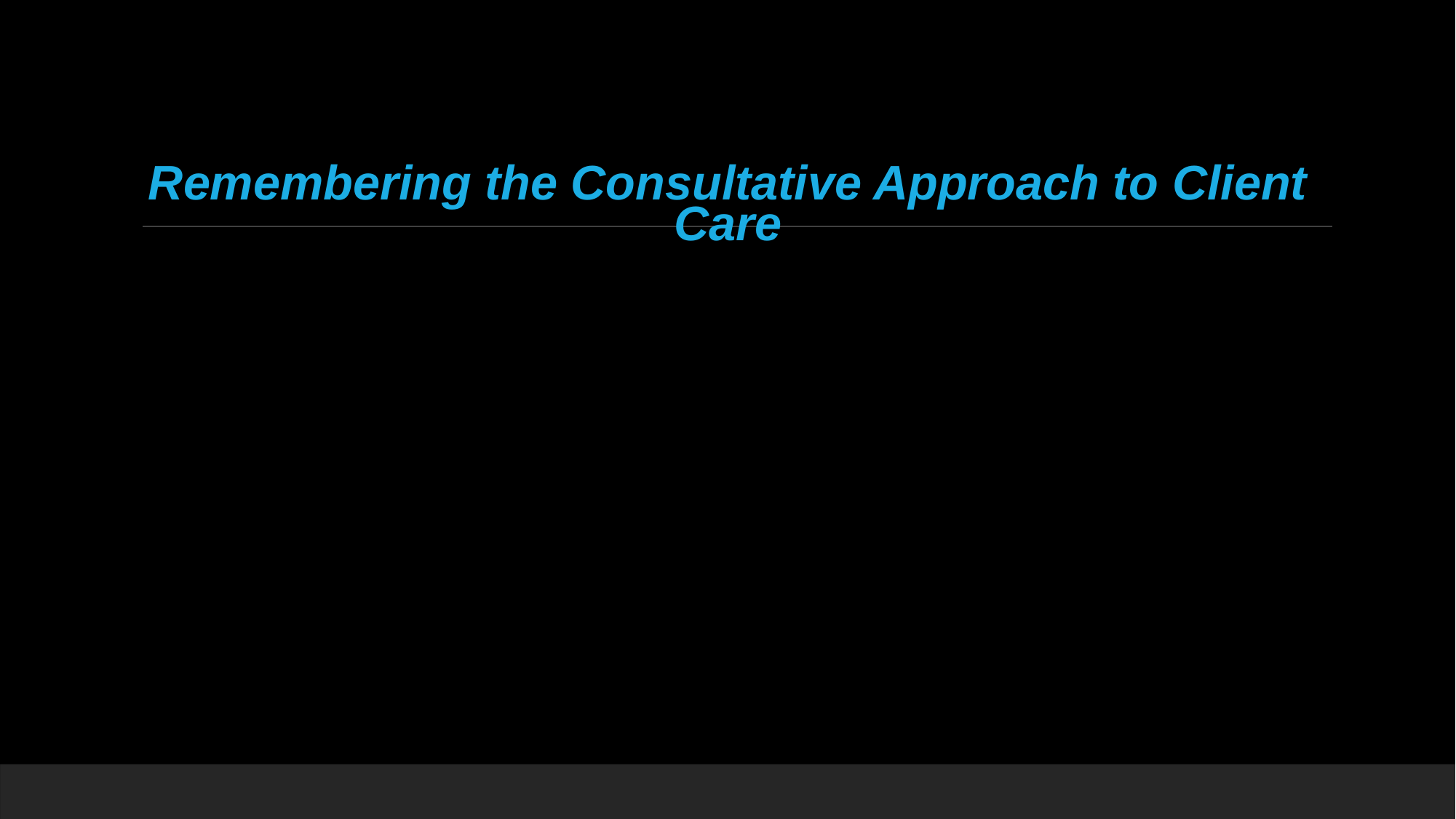

Remembering the Consultative Approach to Client Care
 June 2022